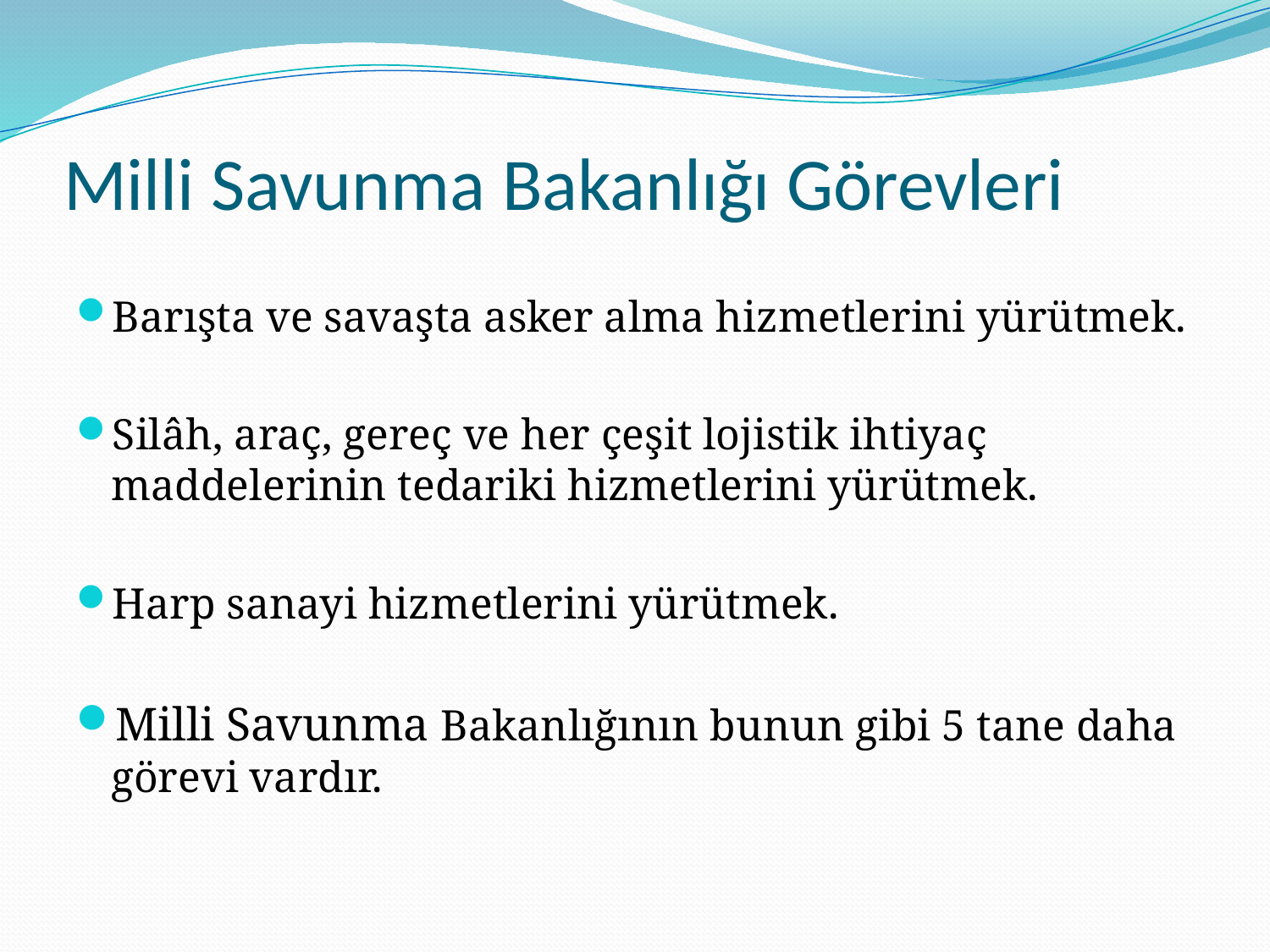

# Milli Savunma Bakanlığı Görevleri
Barışta ve savaşta asker alma hizmetlerini yürütmek.

Silâh, araç, gereç ve her çeşit lojistik ihtiyaç maddelerinin tedariki hizmetlerini yürütmek.

Harp sanayi hizmetlerini yürütmek.

Milli Savunma Bakanlığının bunun gibi 5 tane daha görevi vardır.